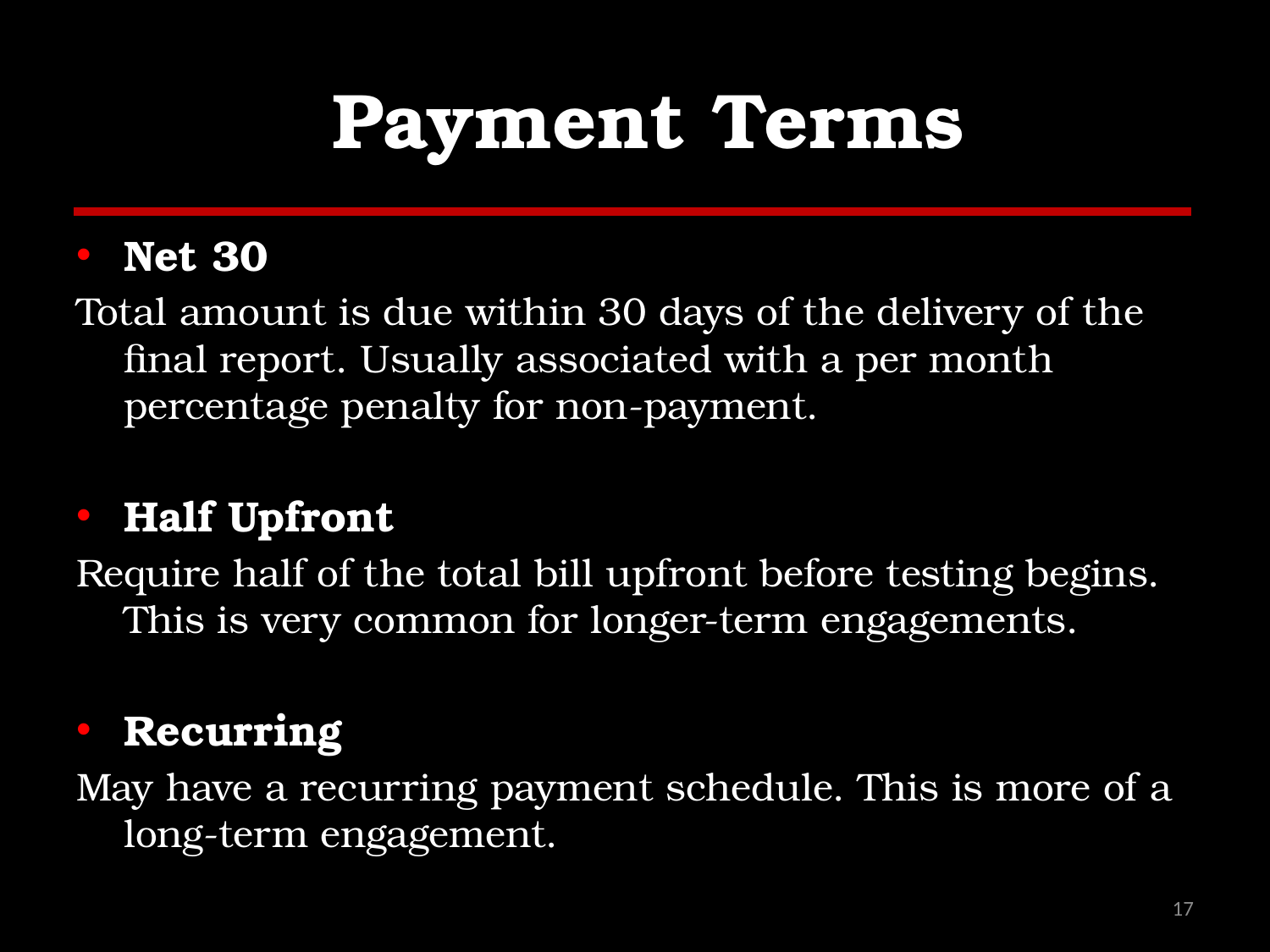

# Payment Terms
Net 30
Total amount is due within 30 days of the delivery of the final report. Usually associated with a per month percentage penalty for non-payment.

Half Upfront
Require half of the total bill upfront before testing begins. This is very common for longer-term engagements.

Recurring
May have a recurring payment schedule. This is more of a long-term engagement.
17